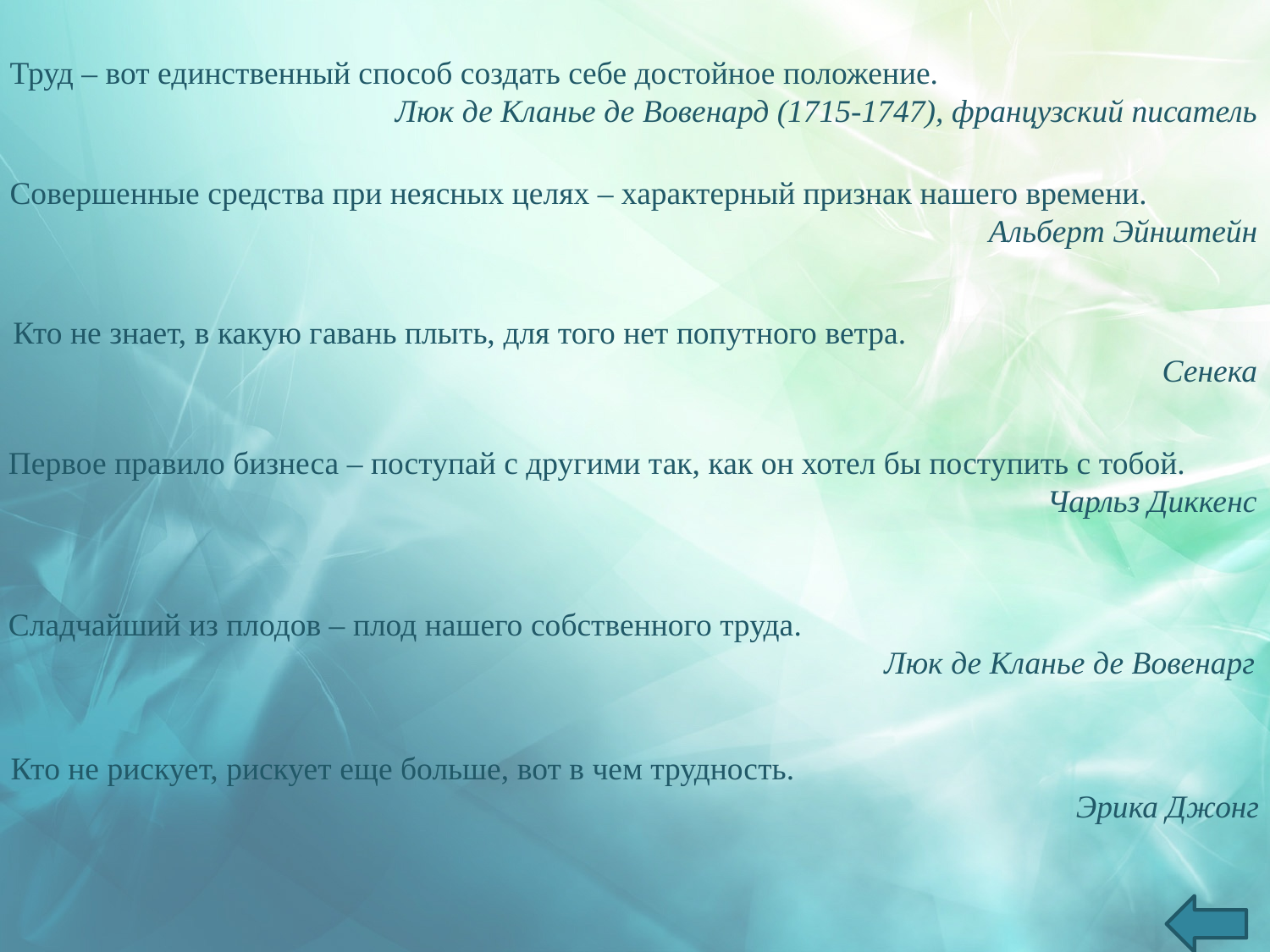

Труд – вот единственный способ создать себе достойное положение.
Люк де Кланье де Вовенард (1715-1747), французский писатель
Совершенные средства при неясных целях – характерный признак нашего времени.
Альберт Эйнштейн
Кто не знает, в какую гавань плыть, для того нет попутного ветра.
Сенека
Первое правило бизнеса – поступай с другими так, как он хотел бы поступить с тобой.
Чарльз Диккенс
Сладчайший из плодов – плод нашего собственного труда.
Люк де Кланье де Вовенарг
Кто не рискует, рискует еще больше, вот в чем трудность.
Эрика Джонг